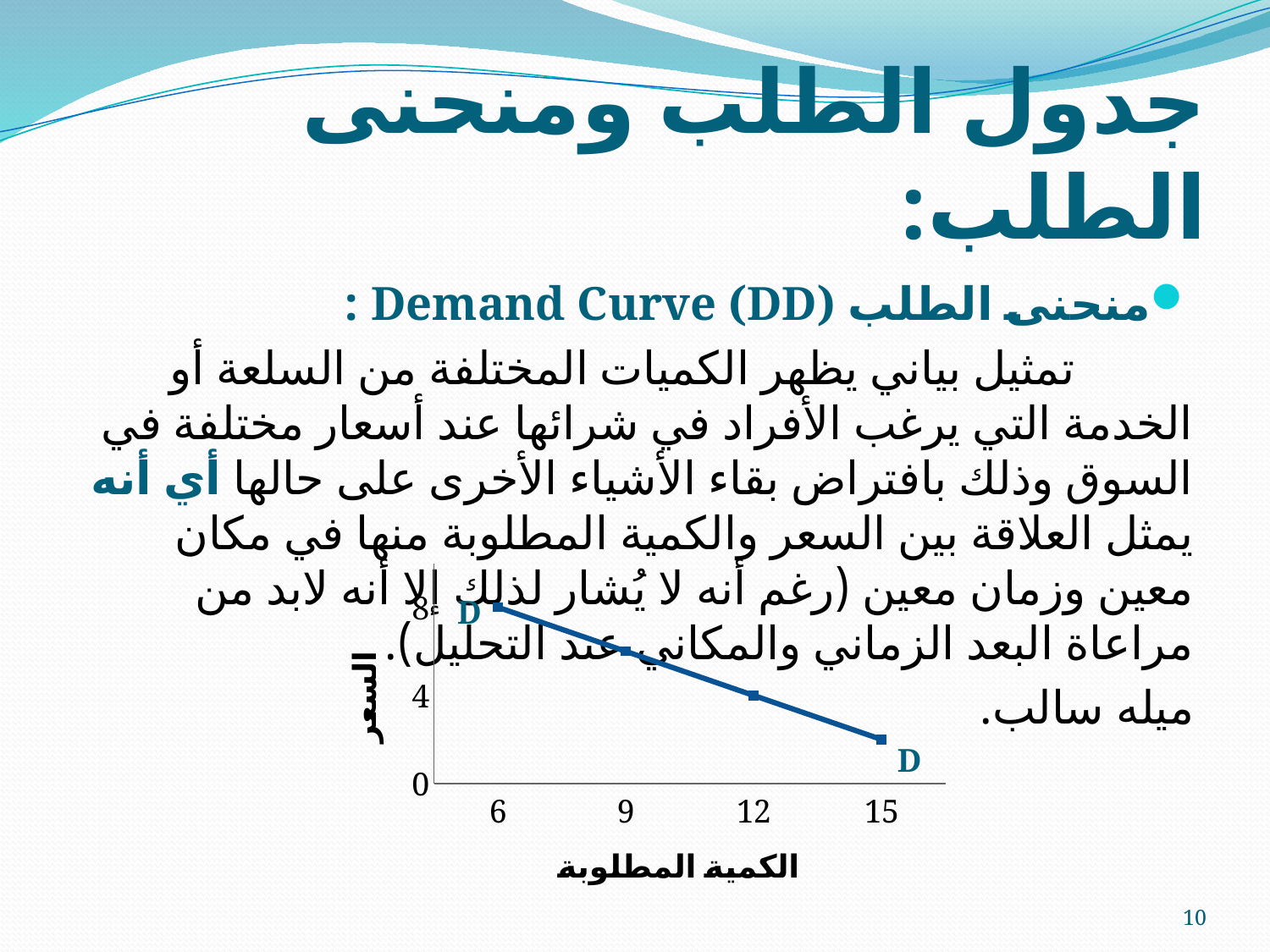

# جدول الطلب ومنحنى الطلب:
منحنى الطلب Demand Curve (DD) :
          تمثيل بياني يظهر الكميات المختلفة من السلعة أو الخدمة التي يرغب الأفراد في شرائها عند أسعار مختلفة في السوق وذلك بافتراض بقاء الأشياء الأخرى على حالها أي أنه يمثل العلاقة بين السعر والكمية المطلوبة منها في مكان معين وزمان معين (رغم أنه لا يُشار لذلك إلا أنه لابد من مراعاة البعد الزماني والمكاني عند التحليل).
ميله سالب.

### Chart

| Category | 10 |
|---|---|
| 6 | 8.0 |
| 9 | 6.0 |
| 12 | 4.0 |
| 15 | 2.0 |
D
D
10